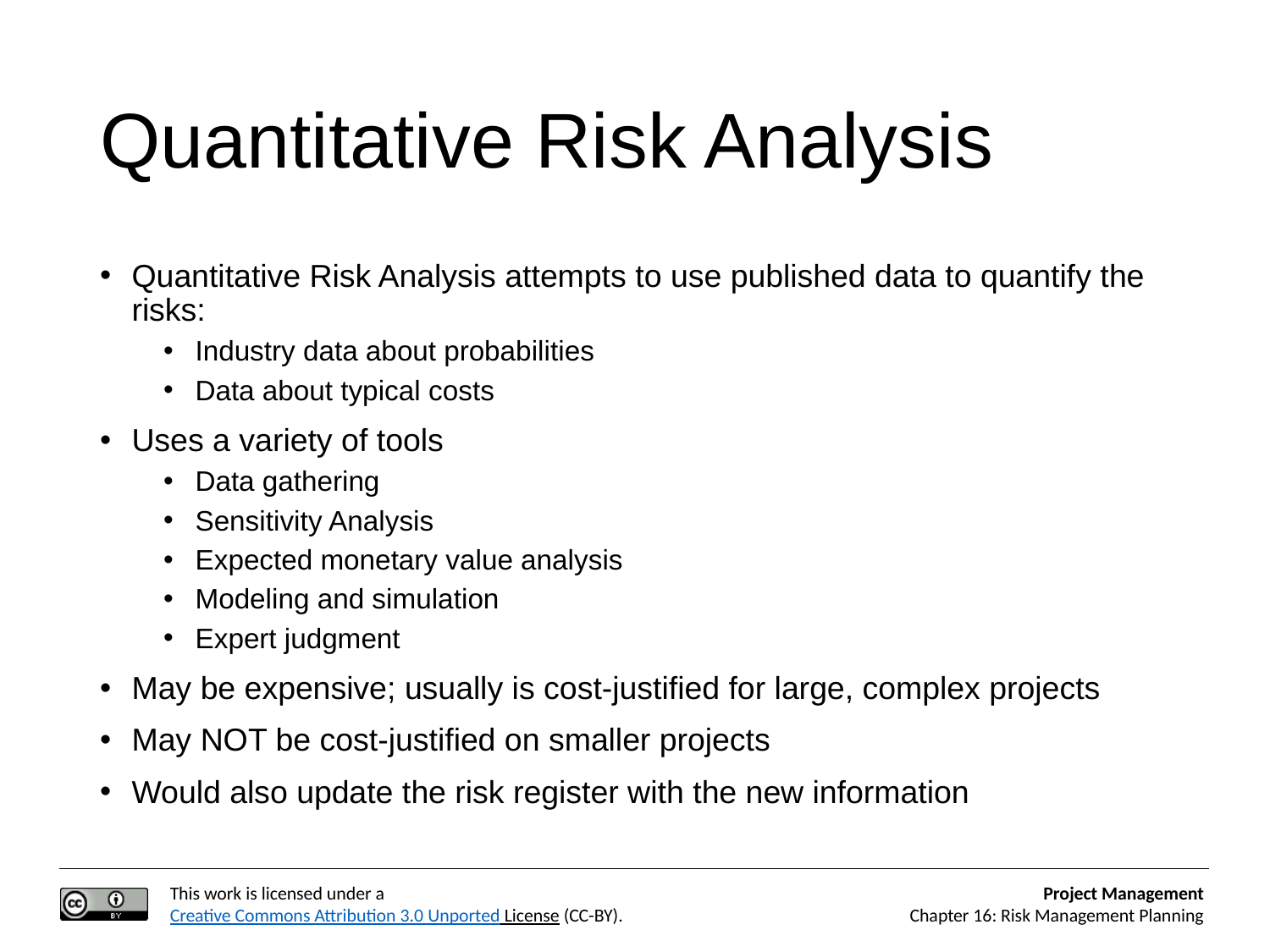

# Quantitative Risk Analysis
Quantitative Risk Analysis attempts to use published data to quantify the risks:
Industry data about probabilities
Data about typical costs
Uses a variety of tools
Data gathering
Sensitivity Analysis
Expected monetary value analysis
Modeling and simulation
Expert judgment
May be expensive; usually is cost-justified for large, complex projects
May NOT be cost-justified on smaller projects
Would also update the risk register with the new information